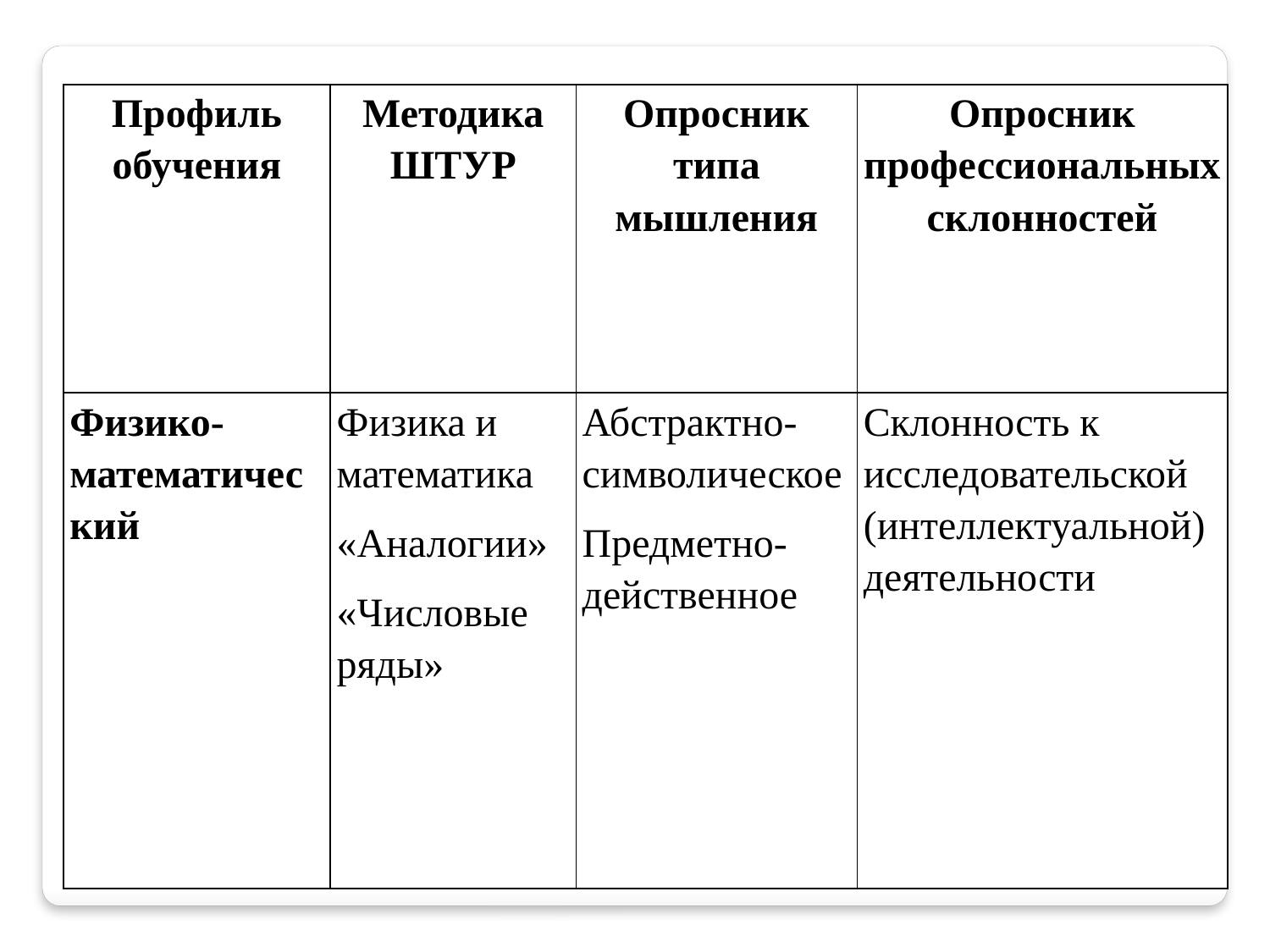

| Профиль обучения | Методика ШТУР | Опросник типа мышления | Опросник профессиональных склонностей |
| --- | --- | --- | --- |
| Физико-математический | Физика и математика «Аналогии» «Числовые ряды» | Абстрактно-символическое Предметно-действенное | Склонность к исследовательской (интеллектуальной) деятельности |